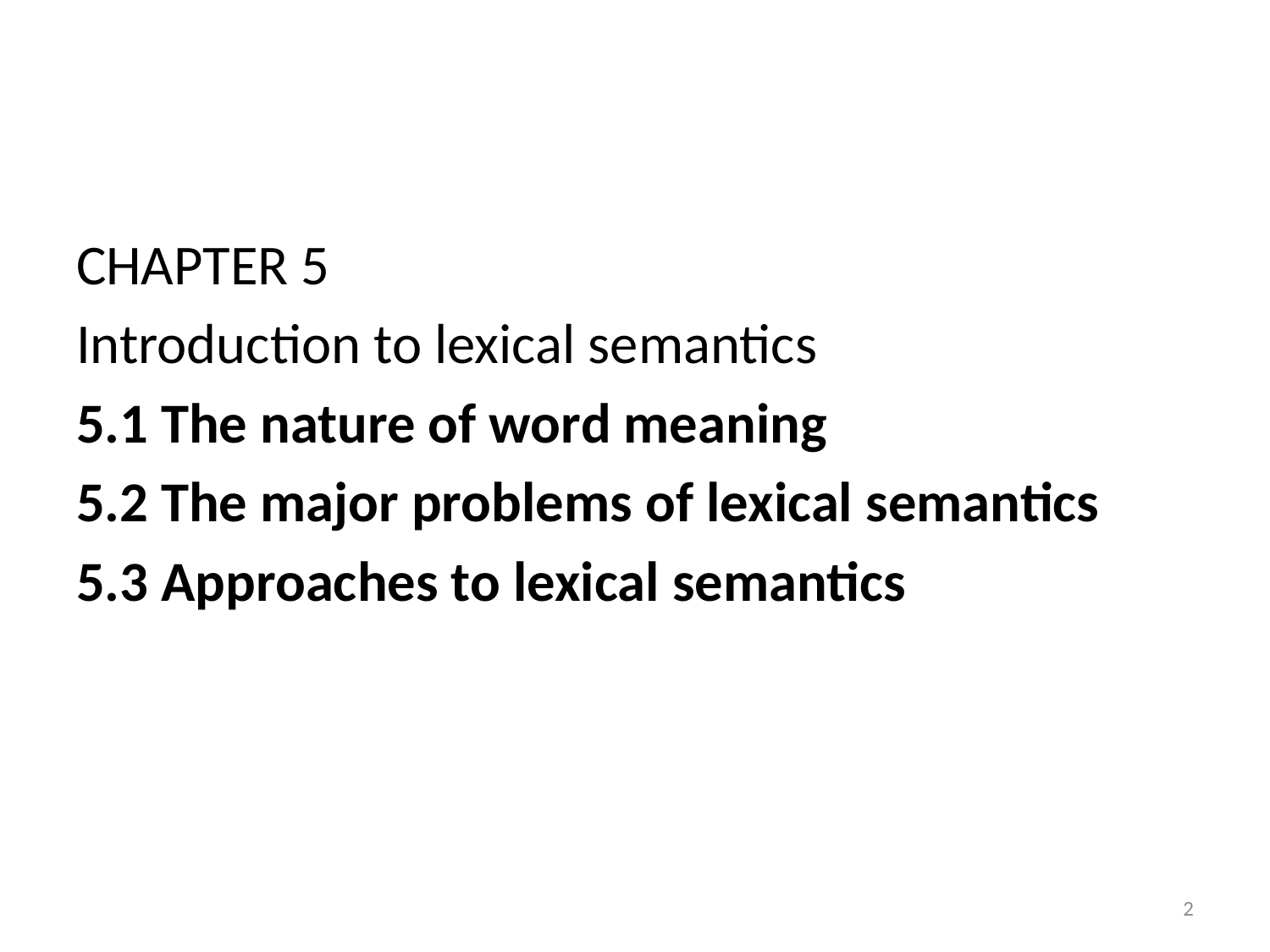

CHAPTER 5
Introduction to lexical semantics
5.1 The nature of word meaning
5.2 The major problems of lexical semantics
5.3 Approaches to lexical semantics
2